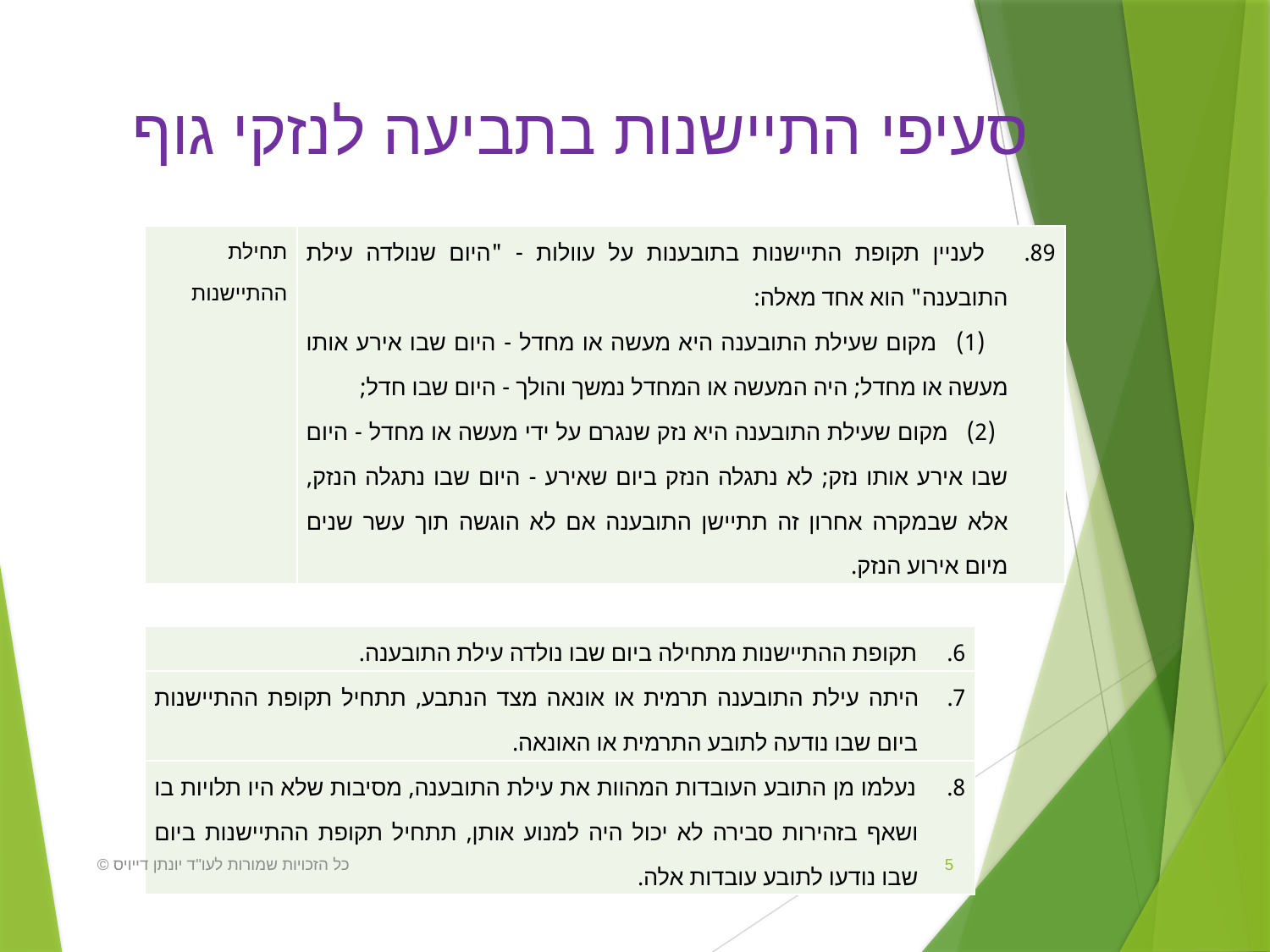

# סעיפי התיישנות בתביעה לנזקי גוף
| תחילת ההתיישנות | 89. לעניין תקופת התיישנות בתובענות על עוולות - "היום שנולדה עילת התובענה" הוא אחד מאלה: (1)   מקום שעילת התובענה היא מעשה או מחדל - היום שבו אירע אותו מעשה או מחדל; היה המעשה או המחדל נמשך והולך - היום שבו חדל; (2)   מקום שעילת התובענה היא נזק שנגרם על ידי מעשה או מחדל - היום שבו אירע אותו נזק; לא נתגלה הנזק ביום שאירע - היום שבו נתגלה הנזק, אלא שבמקרה אחרון זה תתיישן התובענה אם לא הוגשה תוך עשר שנים מיום אירוע הנזק. |
| --- | --- |
| 6. תקופת ההתיישנות מתחילה ביום שבו נולדה עילת התובענה. |
| --- |
| 7. היתה עילת התובענה תרמית או אונאה מצד הנתבע, תתחיל תקופת ההתיישנות ביום שבו נודעה לתובע התרמית או האונאה. |
| 8.     נעלמו מן התובע העובדות המהוות את עילת התובענה, מסיבות שלא היו תלויות בו ושאף בזהירות סבירה לא יכול היה למנוע אותן, תתחיל תקופת ההתיישנות ביום שבו נודעו לתובע עובדות אלה. |
כל הזכויות שמורות לעו"ד יונתן דייויס ©
5